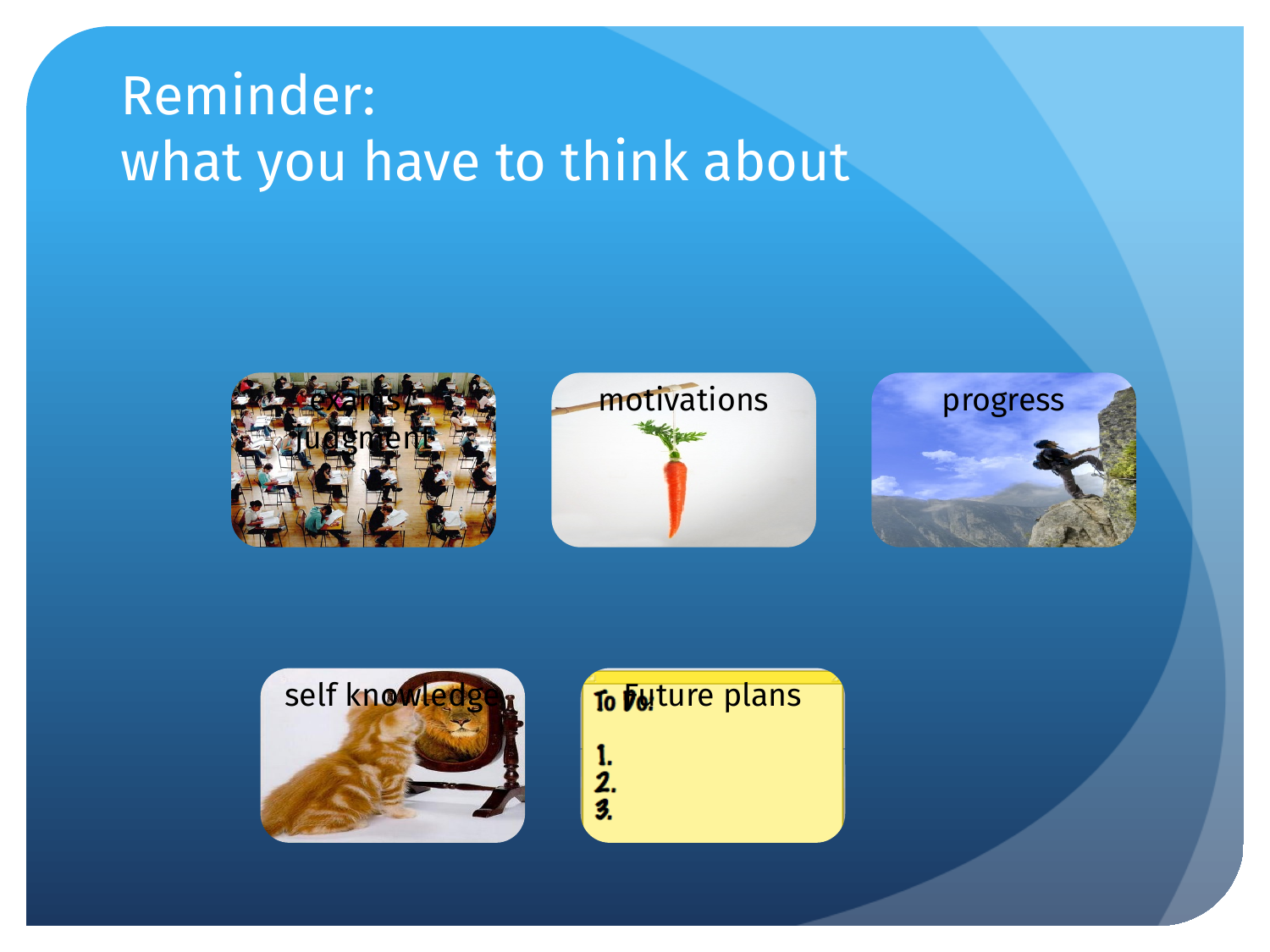

# Reminder: what you have to think about
exams/judgment
motivations
progress
Future plans
self knowledge